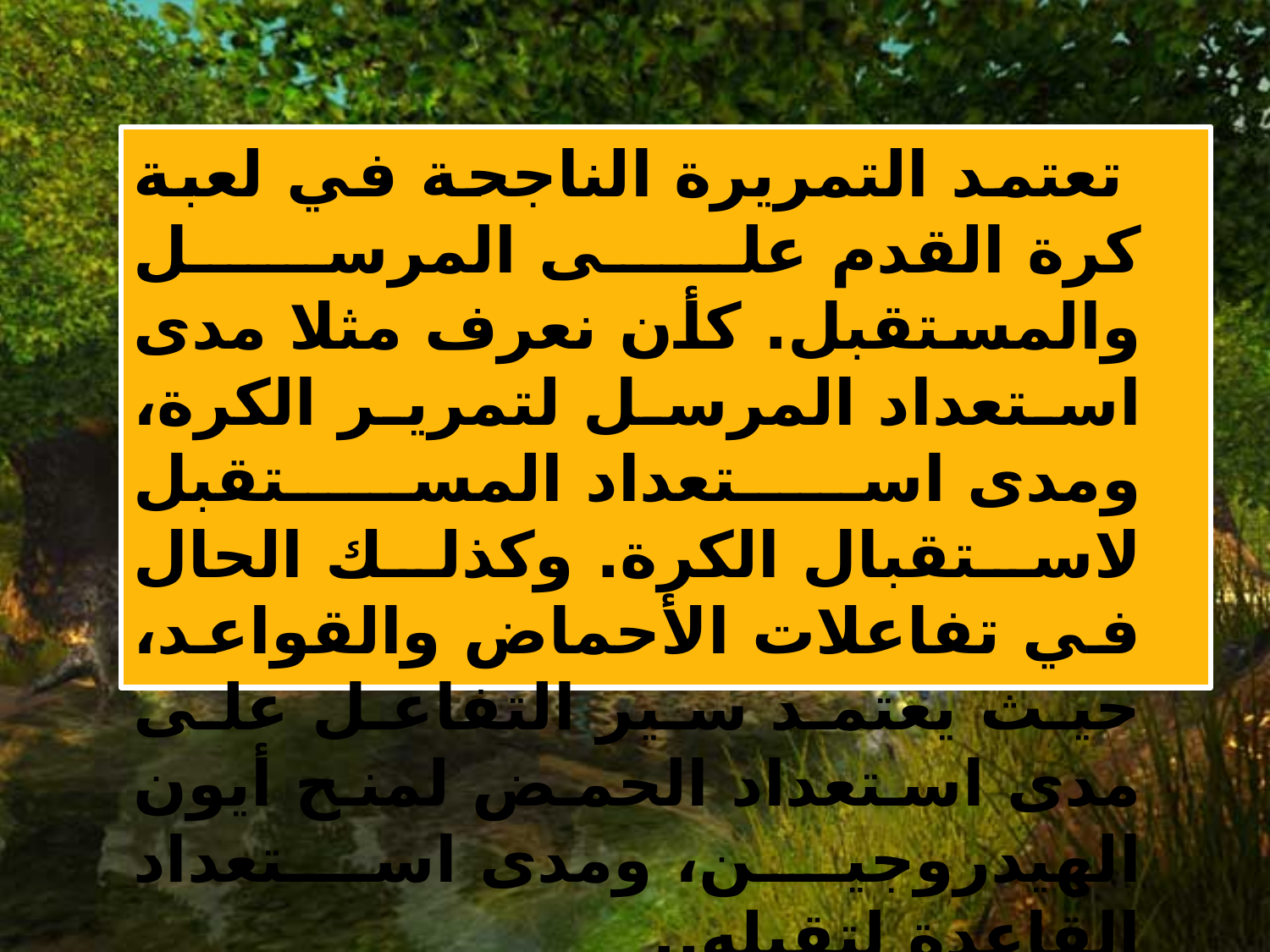

تعتمد التمريرة الناجحة في لعبة كرة القدم على المرسل والمستقبل. كأن نعرف مثلا مدى استعداد المرسل لتمرير الكرة، ومدى استعداد المستقبل لاستقبال الكرة. وكذلك الحال في تفاعلات الأحماض والقواعد، حيث يعتمد سير التفاعل على مدى استعداد الحمض لمنح أيون الهيدروجين، ومدى استعداد القاعدة لتقبله..